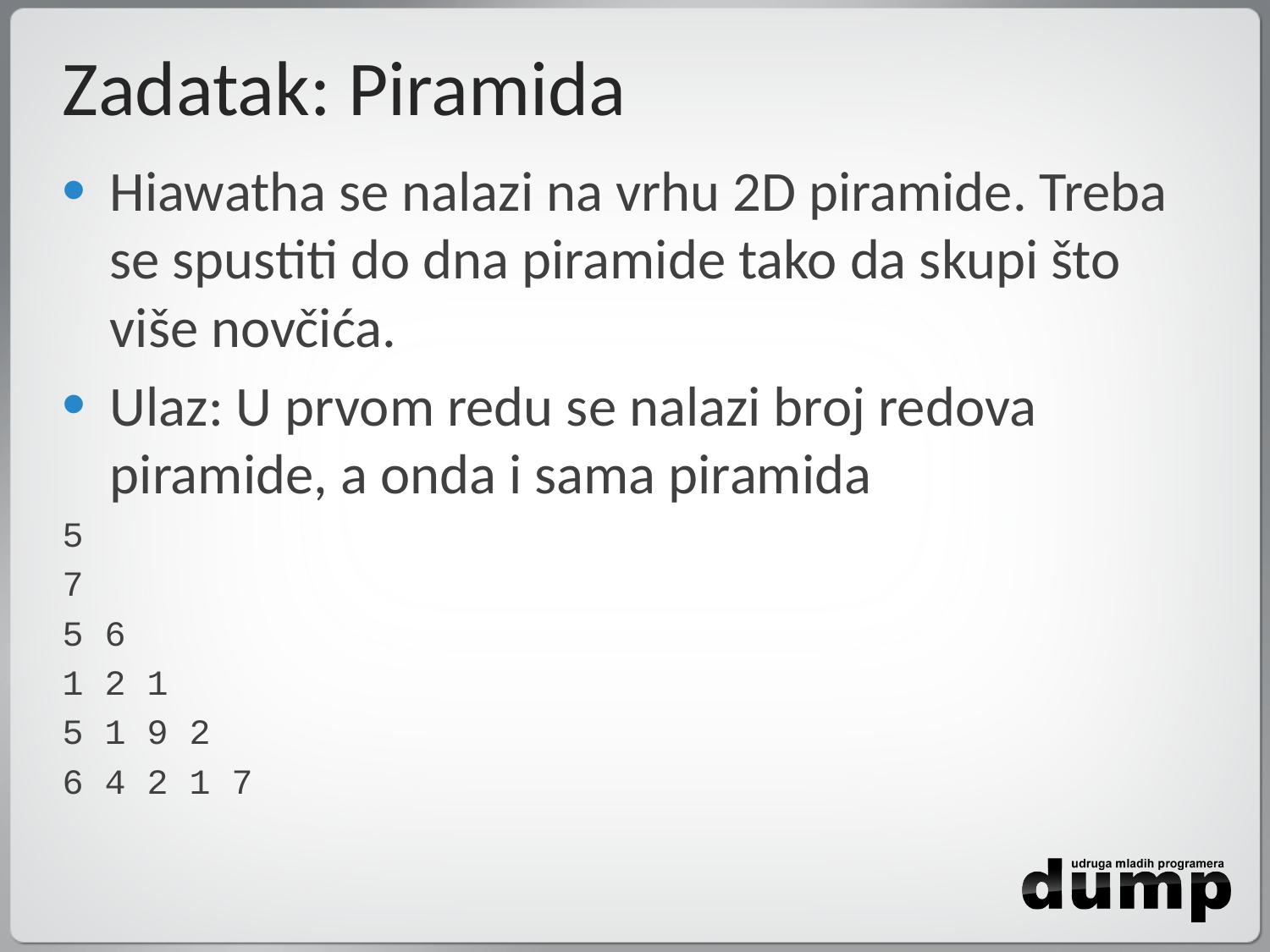

# Zadatak: Piramida
Hiawatha se nalazi na vrhu 2D piramide. Treba se spustiti do dna piramide tako da skupi što više novčića.
Ulaz: U prvom redu se nalazi broj redova piramide, a onda i sama piramida
5
7
5 6
1 2 1
5 1 9 2
6 4 2 1 7